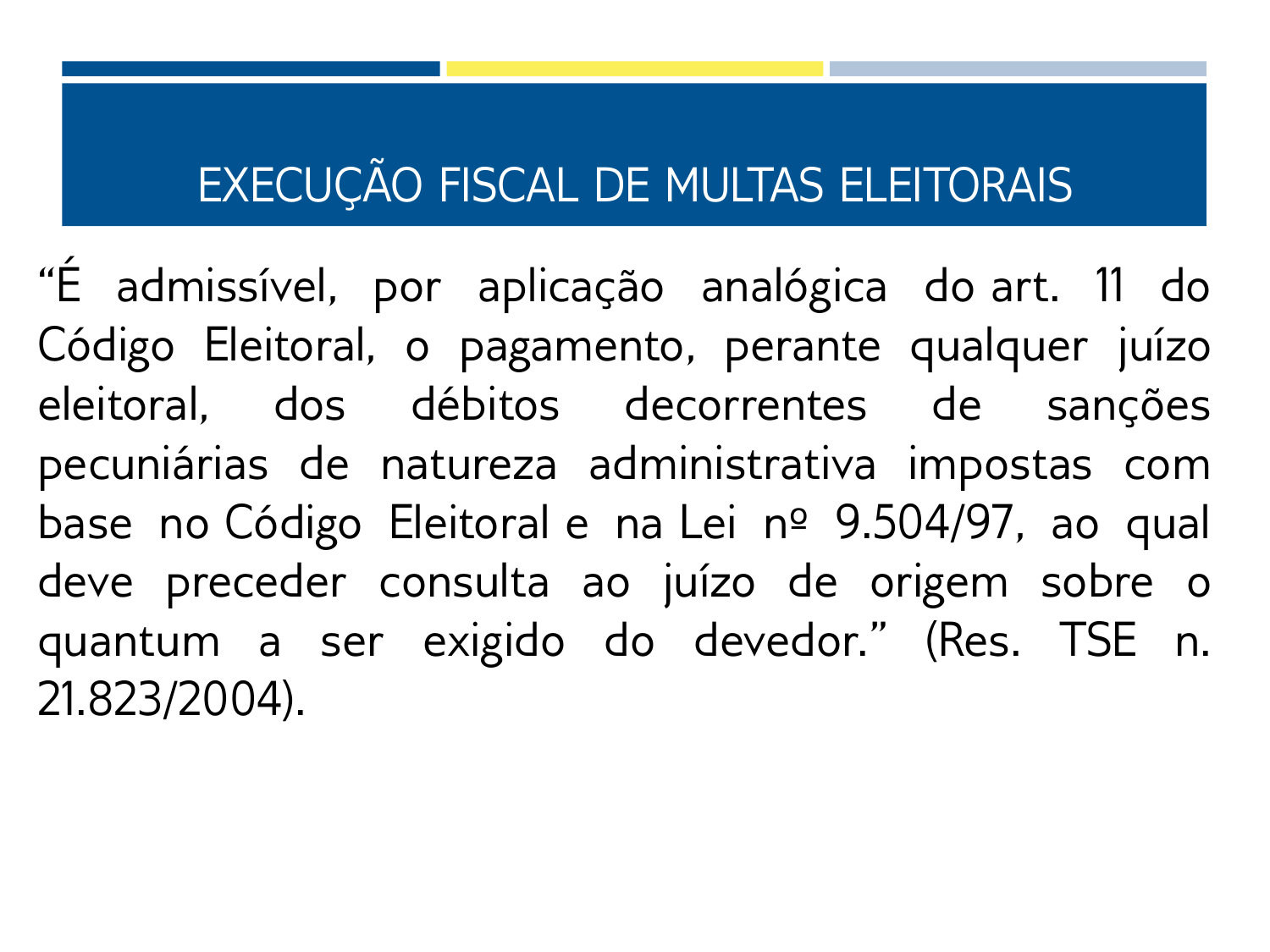

# EXECUÇÃO FISCAL DE MULTAS ELEITORAIS
“É admissível, por aplicação analógica do art. 11 do Código Eleitoral, o pagamento, perante qualquer juízo eleitoral, dos débitos decorrentes de sanções pecuniárias de natureza administrativa impostas com base no Código Eleitoral e na Lei nº 9.504/97, ao qual deve preceder consulta ao juízo de origem sobre o quantum a ser exigido do devedor.” (Res. TSE n. 21.823/2004).